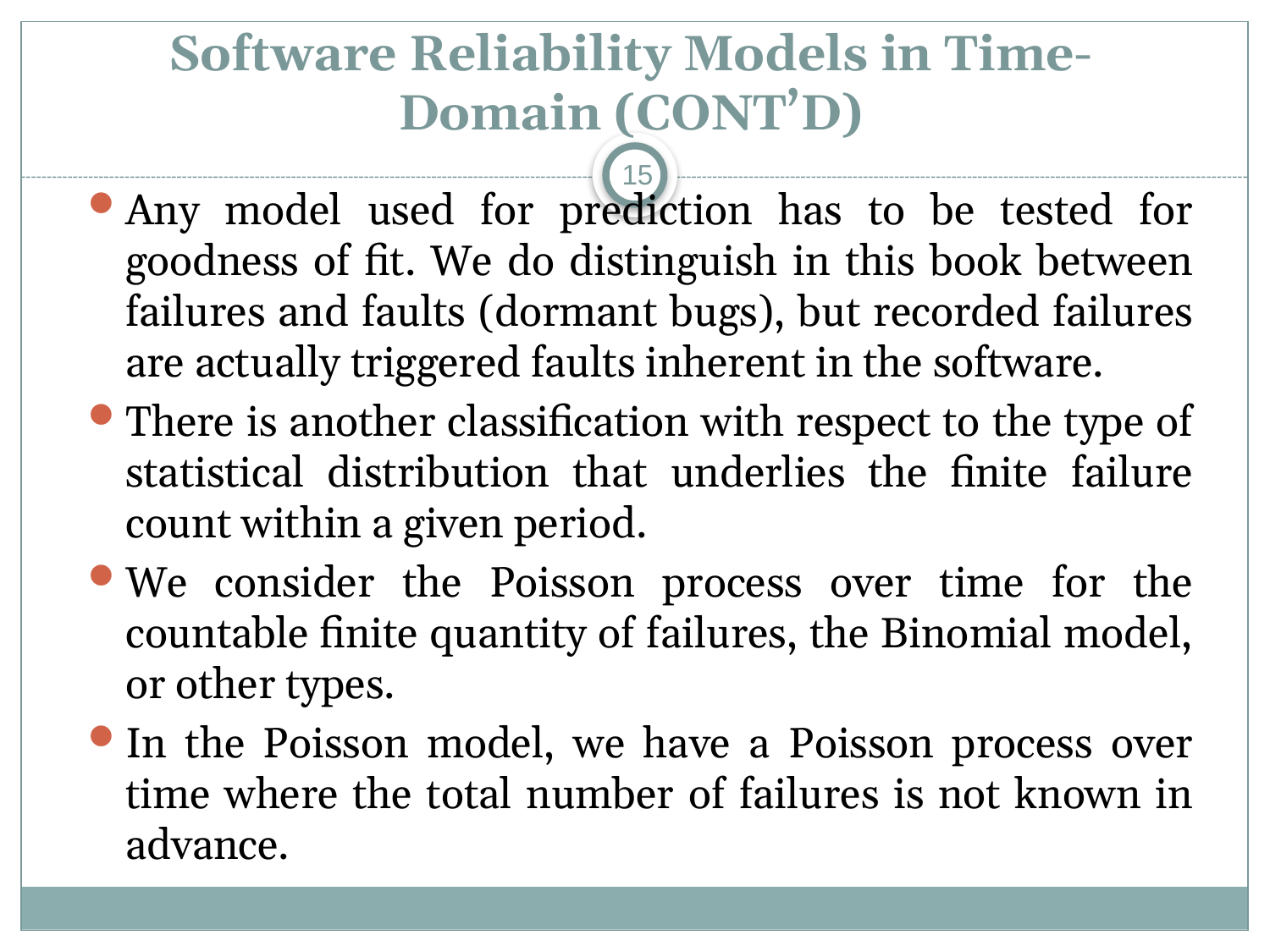

# Software Reliability Models in Time-Domain (CONT’D)
15
Any model used for prediction has to be tested for goodness of fit. We do distinguish in this book between failures and faults (dormant bugs), but recorded failures are actually triggered faults inherent in the software.
There is another classification with respect to the type of statistical distribution that underlies the finite failure count within a given period.
We consider the Poisson process over time for the countable finite quantity of failures, the Binomial model, or other types.
In the Poisson model, we have a Poisson process over time where the total number of failures is not known in advance.